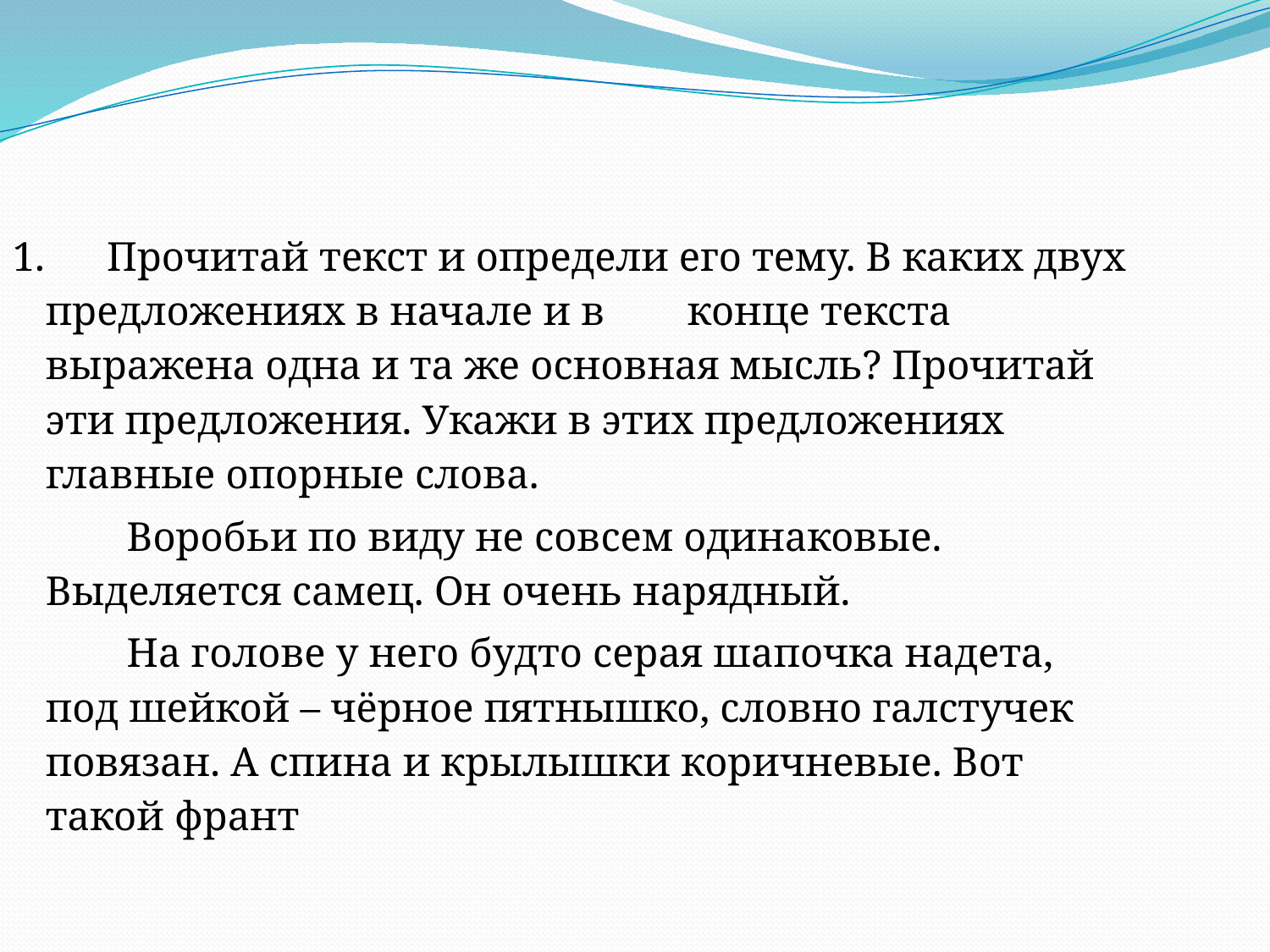

1.      Прочитай текст и определи его тему. В каких двух предложениях в начале и в        конце текста выражена одна и та же основная мысль? Прочитай эти предложения. Укажи в этих предложениях главные опорные слова.
           Воробьи по виду не совсем одинаковые. Выделяется самец. Он очень нарядный.
           На голове у него будто серая шапочка надета, под шейкой – чёрное пятнышко, словно галстучек повязан. А спина и крылышки коричневые. Вот такой франт